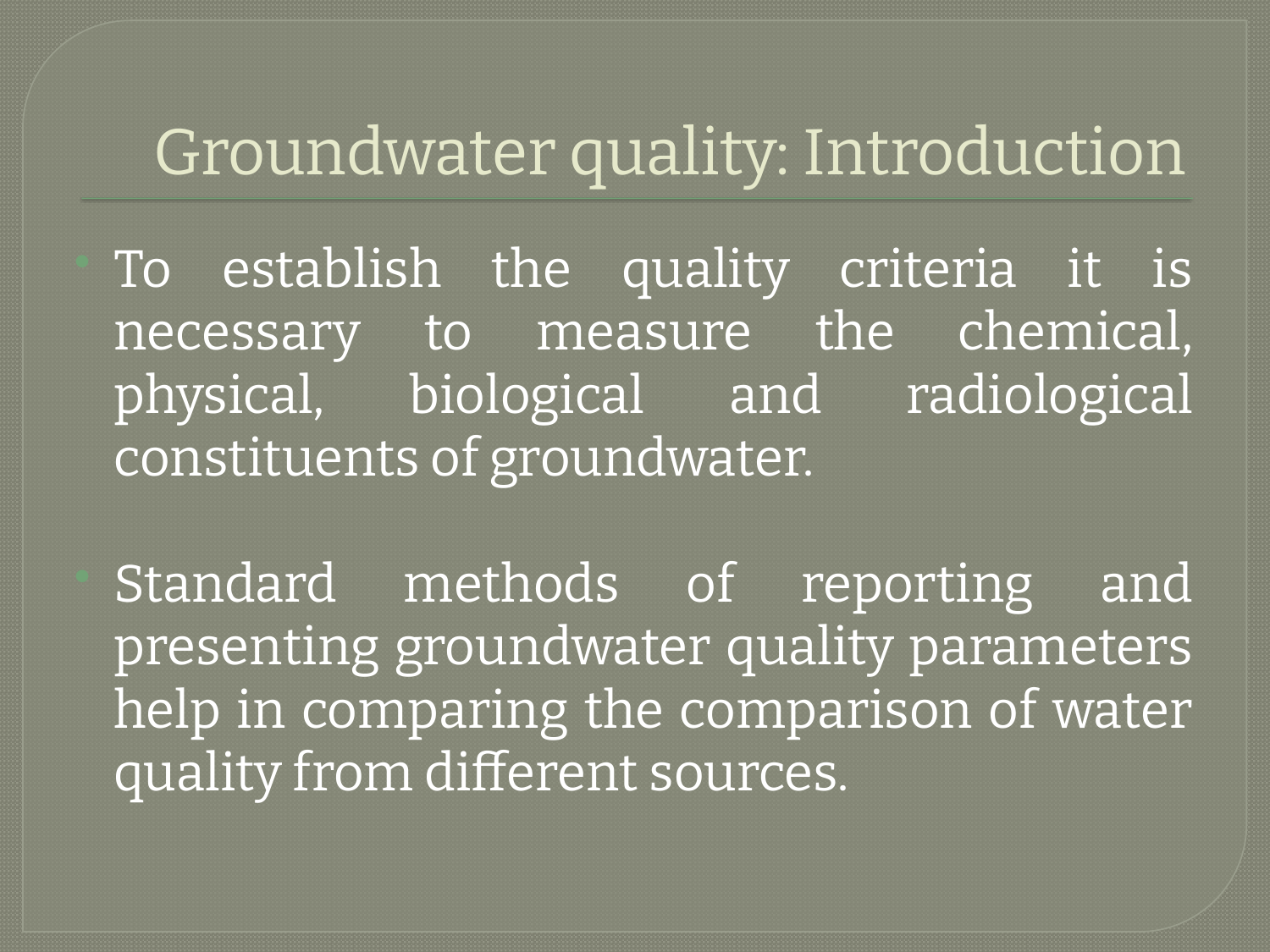

# Groundwater quality: Introduction
To establish the quality criteria it is necessary to measure the chemical, physical, biological and radiological constituents of groundwater.

Standard methods of reporting and presenting groundwater quality parameters help in comparing the comparison of water quality from different sources.